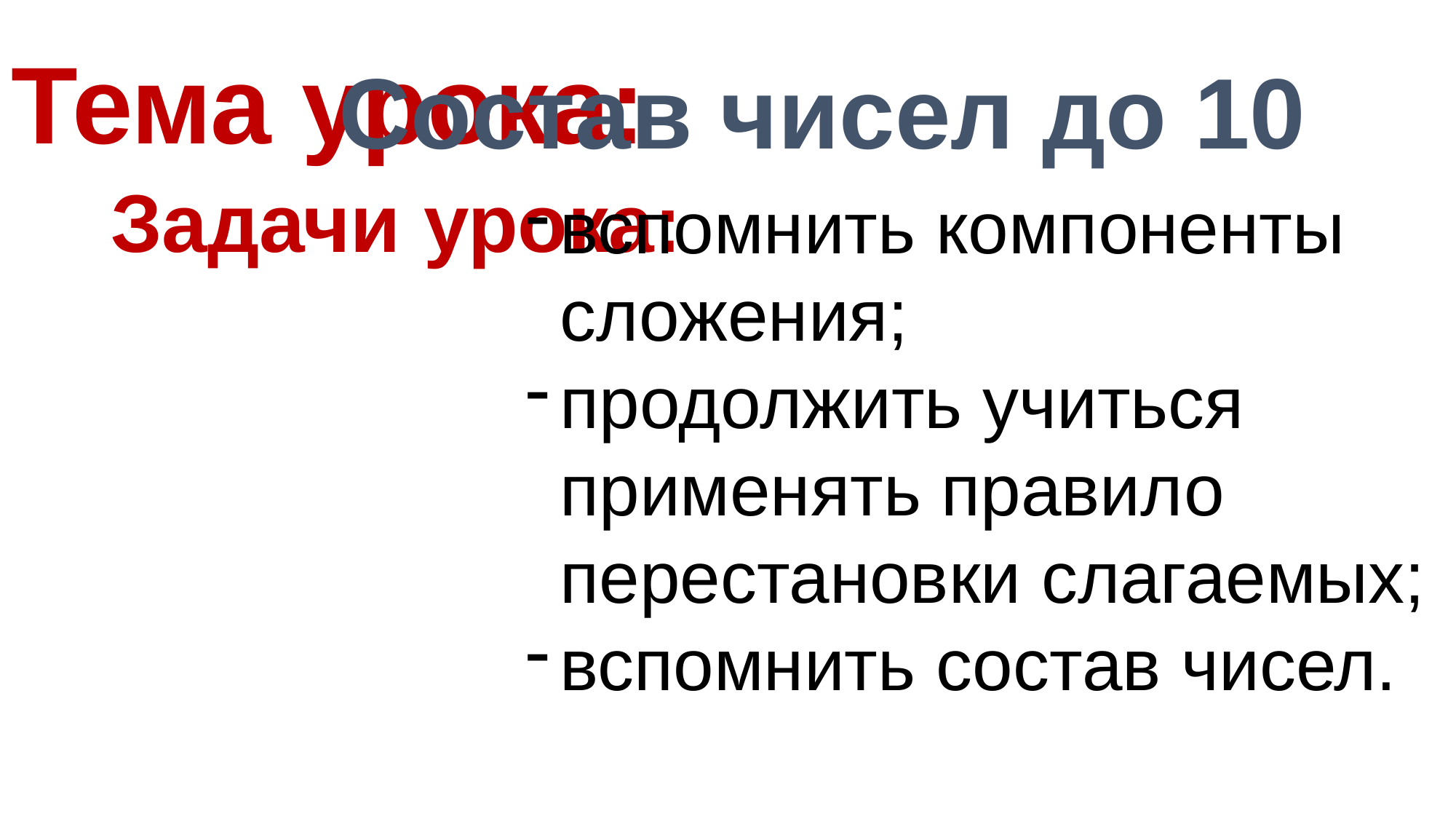

# Тема урока:
Состав чисел до 10
Задачи урока:
вспомнить компоненты сложения;
продолжить учиться применять правило перестановки слагаемых;
вспомнить состав чисел.